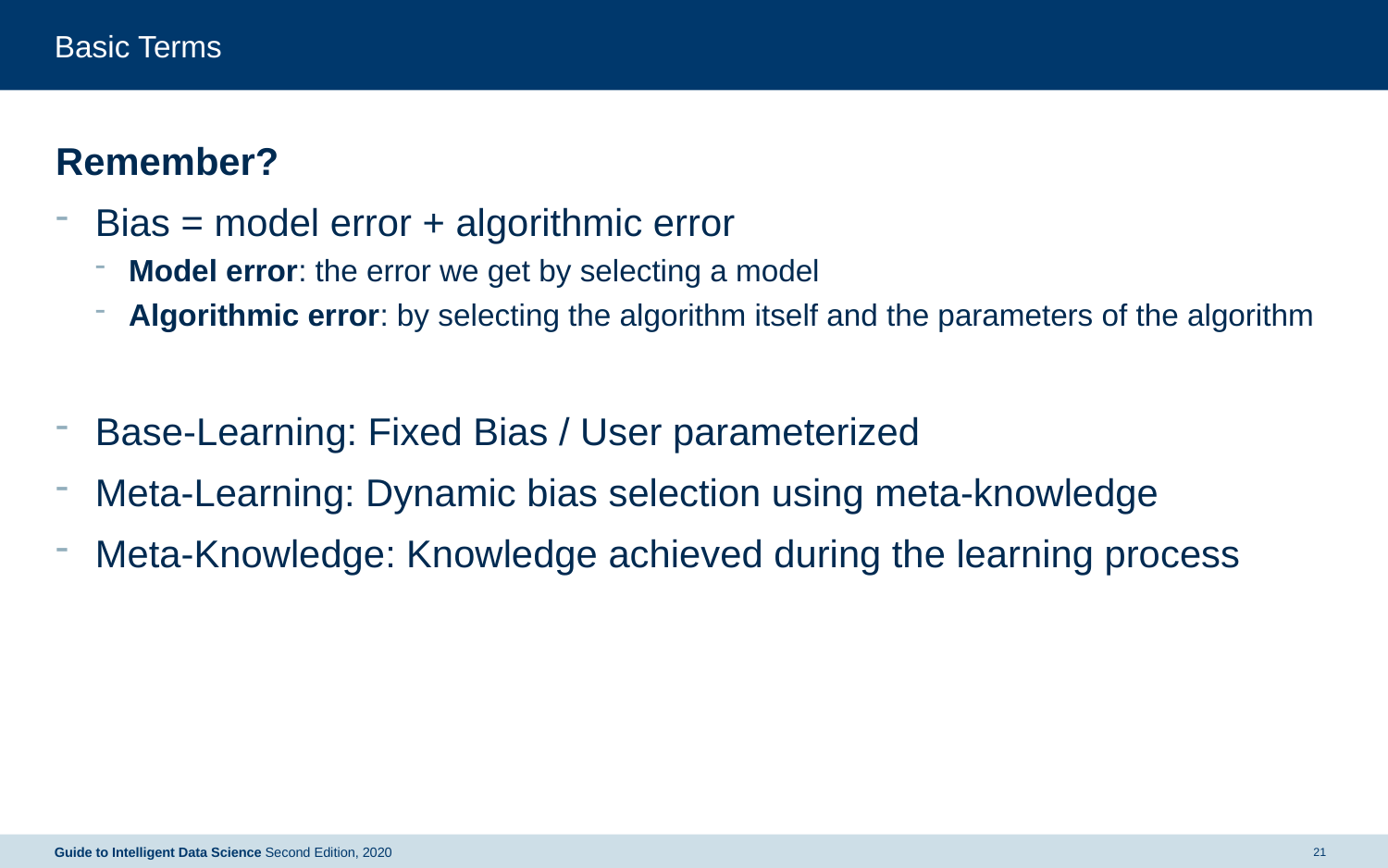

# Basic Terms
Remember?
Bias = model error + algorithmic error
Model error: the error we get by selecting a model
Algorithmic error: by selecting the algorithm itself and the parameters of the algorithm

Base-Learning: Fixed Bias / User parameterized
Meta-Learning: Dynamic bias selection using meta-knowledge
Meta-Knowledge: Knowledge achieved during the learning process

Guide to Intelligent Data Science Second Edition, 2020
21